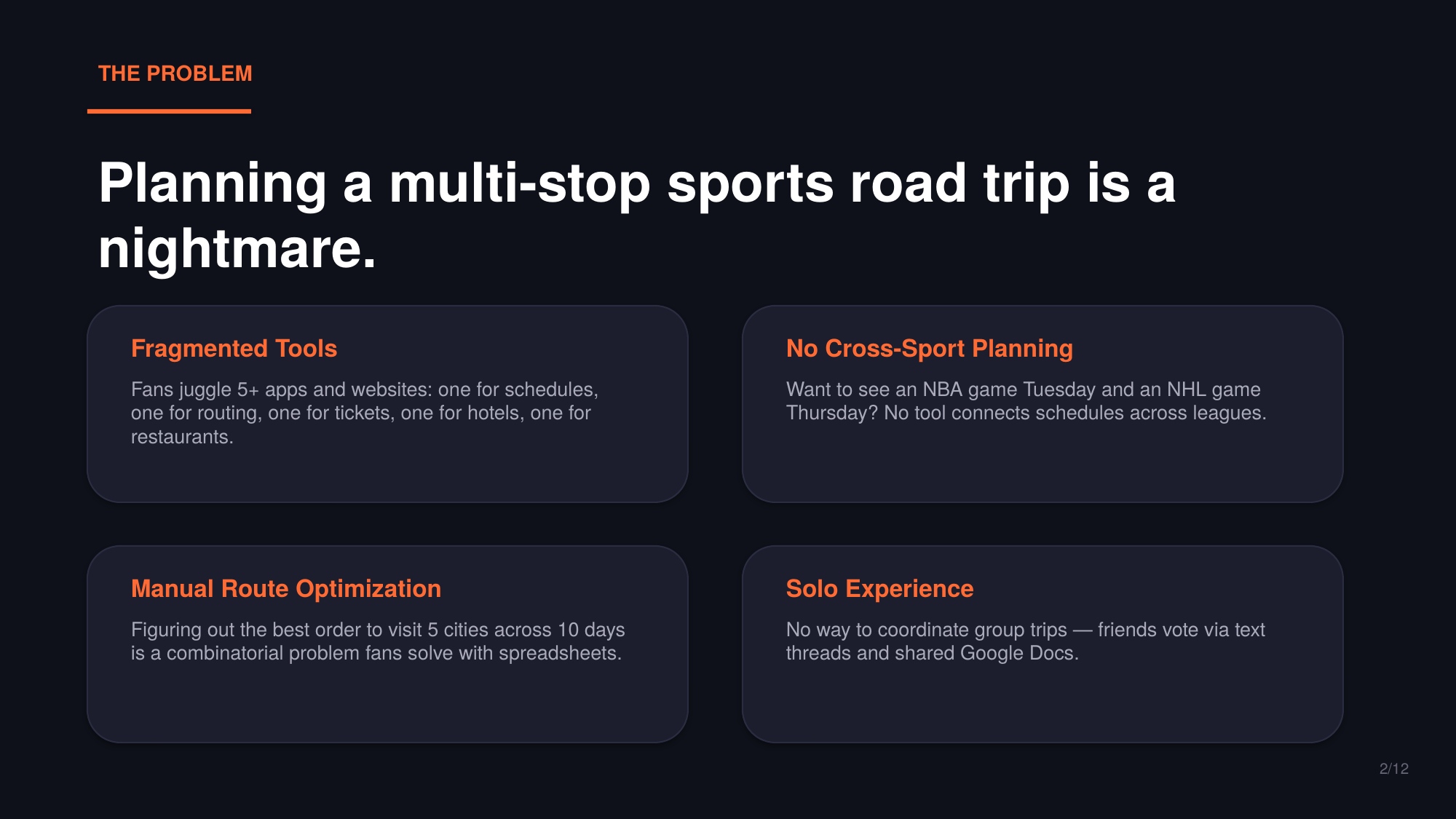

THE PROBLEM

Planning a multi-stop sports road trip is a nightmare.

Fragmented Tools
No Cross-Sport Planning
Fans juggle 5+ apps and websites: one for schedules, one for routing, one for tickets, one for hotels, one for restaurants.
Want to see an NBA game Tuesday and an NHL game Thursday? No tool connects schedules across leagues.

Manual Route Optimization
Solo Experience
Figuring out the best order to visit 5 cities across 10 days is a combinatorial problem fans solve with spreadsheets.
No way to coordinate group trips — friends vote via text threads and shared Google Docs.
2/12